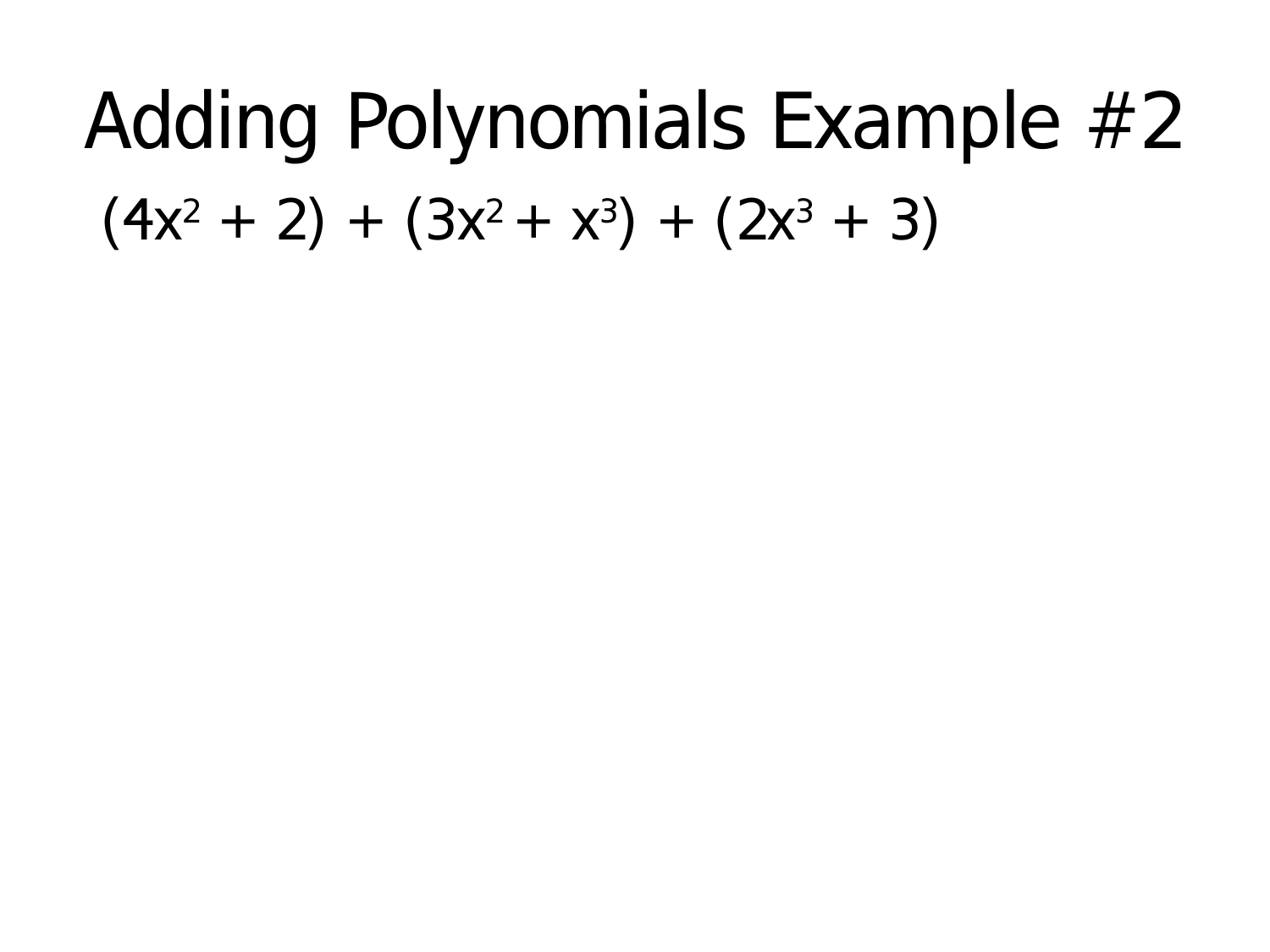

# Adding Polynomials Example #2
(4x2 + 2) + (3x2 + x3) + (2x3 + 3)